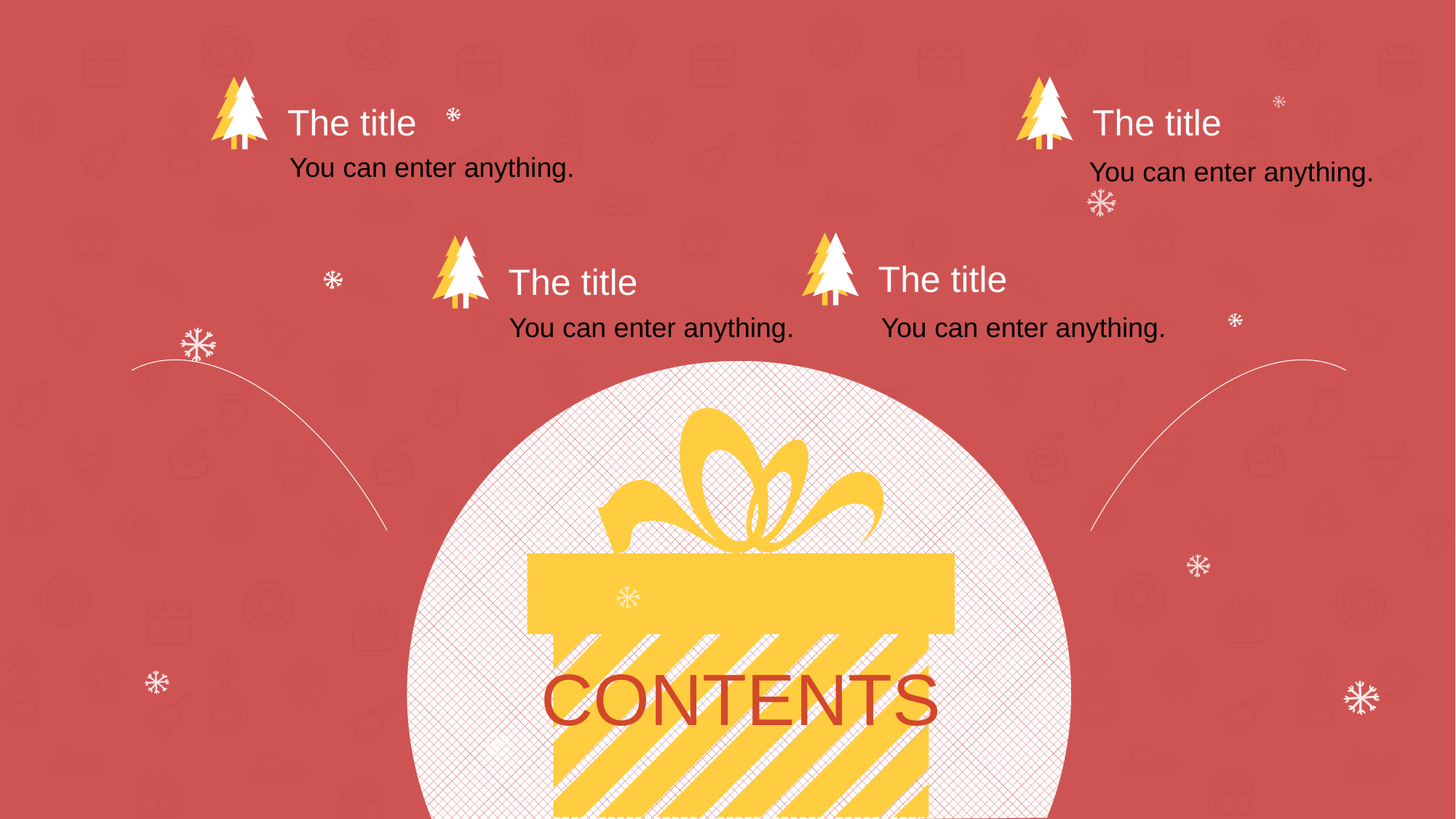

The title

The title

You can enter anything.
You can enter anything.

The title
The title

You can enter anything.
You can enter anything.

CONTENTS